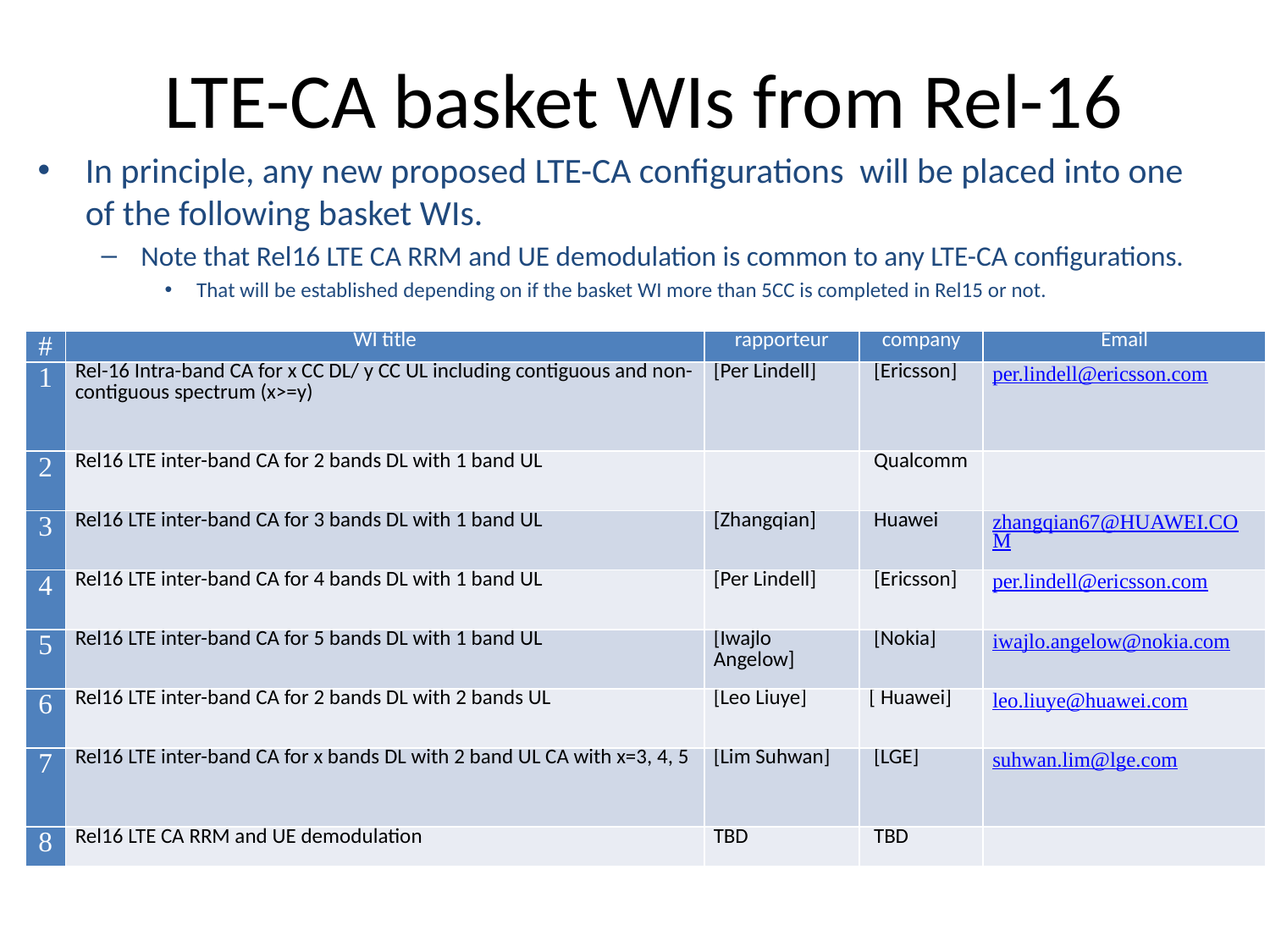

# LTE-CA basket WIs from Rel-16
In principle, any new proposed LTE-CA configurations  will be placed into one of the following basket WIs.
Note that Rel16 LTE CA RRM and UE demodulation is common to any LTE-CA configurations.
That will be established depending on if the basket WI more than 5CC is completed in Rel15 or not.

| # | WI title | rapporteur | company | Email |
| --- | --- | --- | --- | --- |
| 1 | Rel-16 Intra-band CA for x CC DL/ y CC UL including contiguous and non-contiguous spectrum (x>=y) | [Per Lindell] | [Ericsson] | per.lindell@ericsson.com |
| 2 | Rel16 LTE inter-band CA for 2 bands DL with 1 band UL |  | Qualcomm |  |
| 3 | Rel16 LTE inter-band CA for 3 bands DL with 1 band UL | [Zhangqian] | Huawei | zhangqian67@HUAWEI.COM |
| 4 | Rel16 LTE inter-band CA for 4 bands DL with 1 band UL | [Per Lindell] | [Ericsson] | per.lindell@ericsson.com |
| 5 | Rel16 LTE inter-band CA for 5 bands DL with 1 band UL | [Iwajlo Angelow] | [Nokia] | iwajlo.angelow@nokia.com |
| 6 | Rel16 LTE inter-band CA for 2 bands DL with 2 bands UL | [Leo Liuye] | [ Huawei] | leo.liuye@huawei.com |
| 7 | Rel16 LTE inter-band CA for x bands DL with 2 band UL CA with x=3, 4, 5 | [Lim Suhwan] | [LGE] | suhwan.lim@lge.com |
| 8 | Rel16 LTE CA RRM and UE demodulation | TBD | TBD |  |
Slide 2